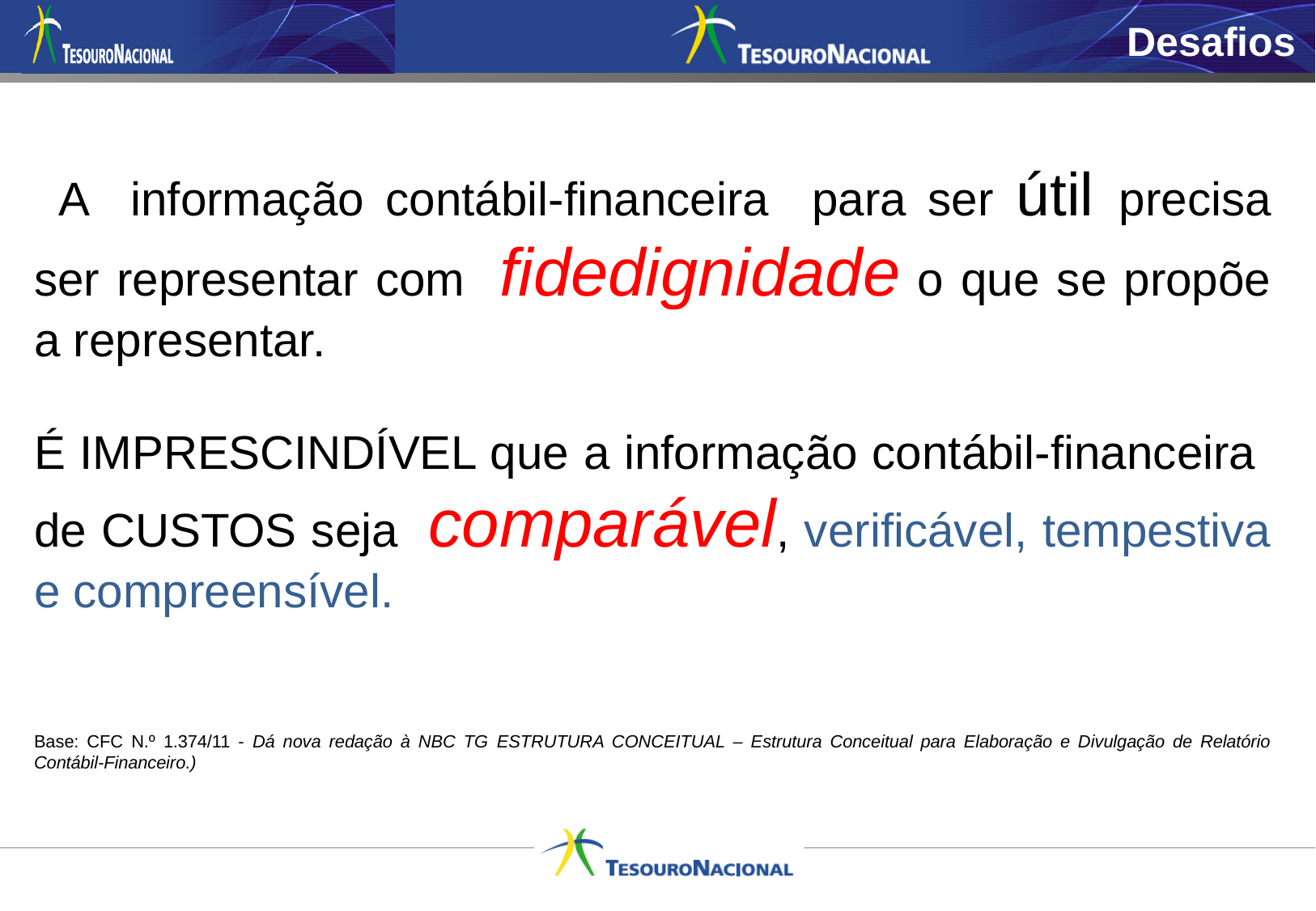

Desafios
 A  informação contábil-financeira  para ser útil precisa ser representar com  fidedignidade o que se propõe a representar.

É IMPRESCINDÍVEL que a informação contábil-financeira  de CUSTOS seja  comparável, verificável, tempestiva e compreensível.

Base: CFC N.º 1.374/11 - Dá nova redação à NBC TG ESTRUTURA CONCEITUAL – Estrutura Conceitual para Elaboração e Divulgação de Relatório Contábil-Financeiro.)